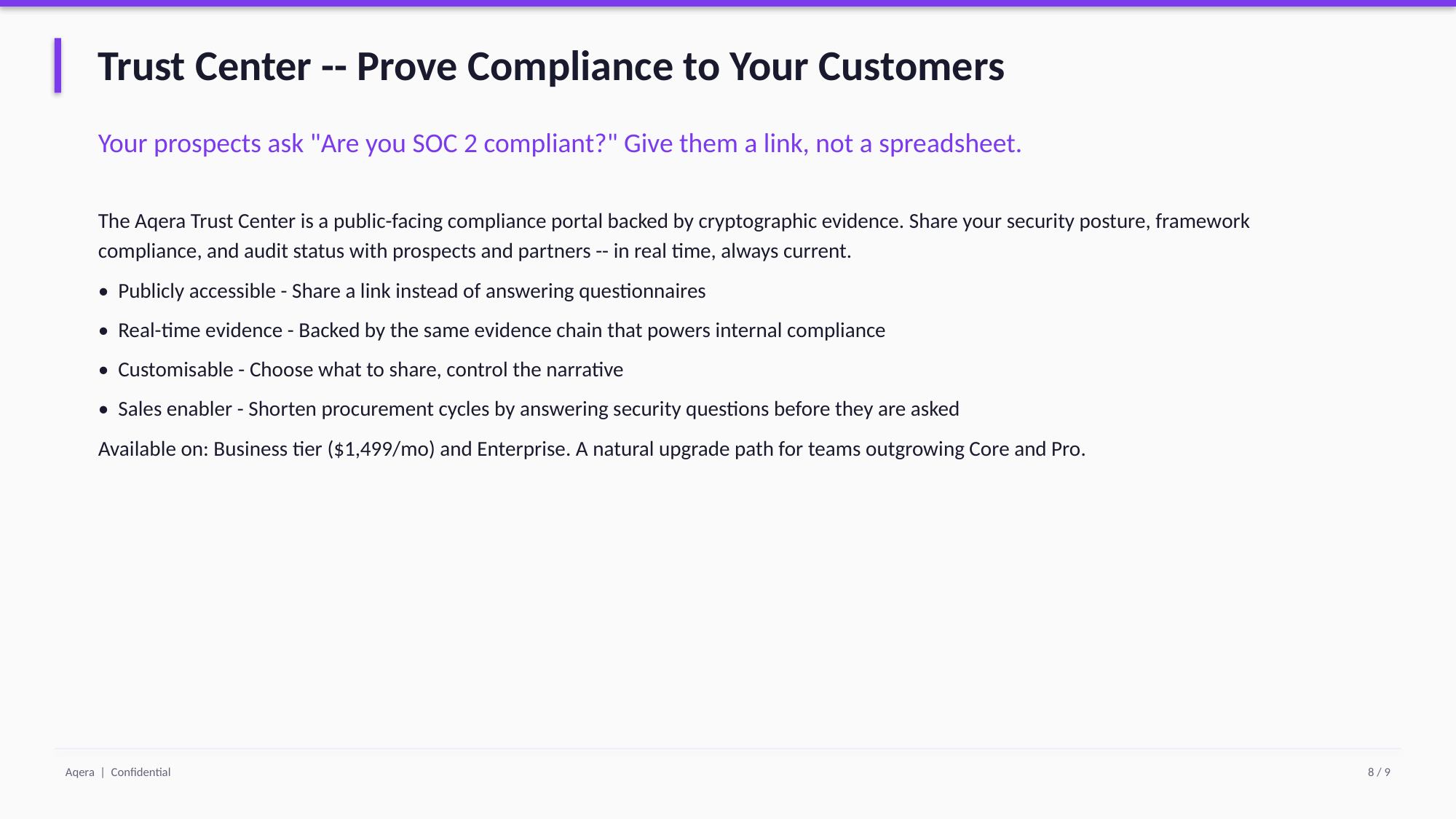

Trust Center -- Prove Compliance to Your Customers

Your prospects ask "Are you SOC 2 compliant?" Give them a link, not a spreadsheet.
The Aqera Trust Center is a public-facing compliance portal backed by cryptographic evidence. Share your security posture, framework compliance, and audit status with prospects and partners -- in real time, always current.
•  Publicly accessible - Share a link instead of answering questionnaires
•  Real-time evidence - Backed by the same evidence chain that powers internal compliance
•  Customisable - Choose what to share, control the narrative
•  Sales enabler - Shorten procurement cycles by answering security questions before they are asked
Available on: Business tier ($1,499/mo) and Enterprise. A natural upgrade path for teams outgrowing Core and Pro.

Aqera  |  Confidential
8 / 9